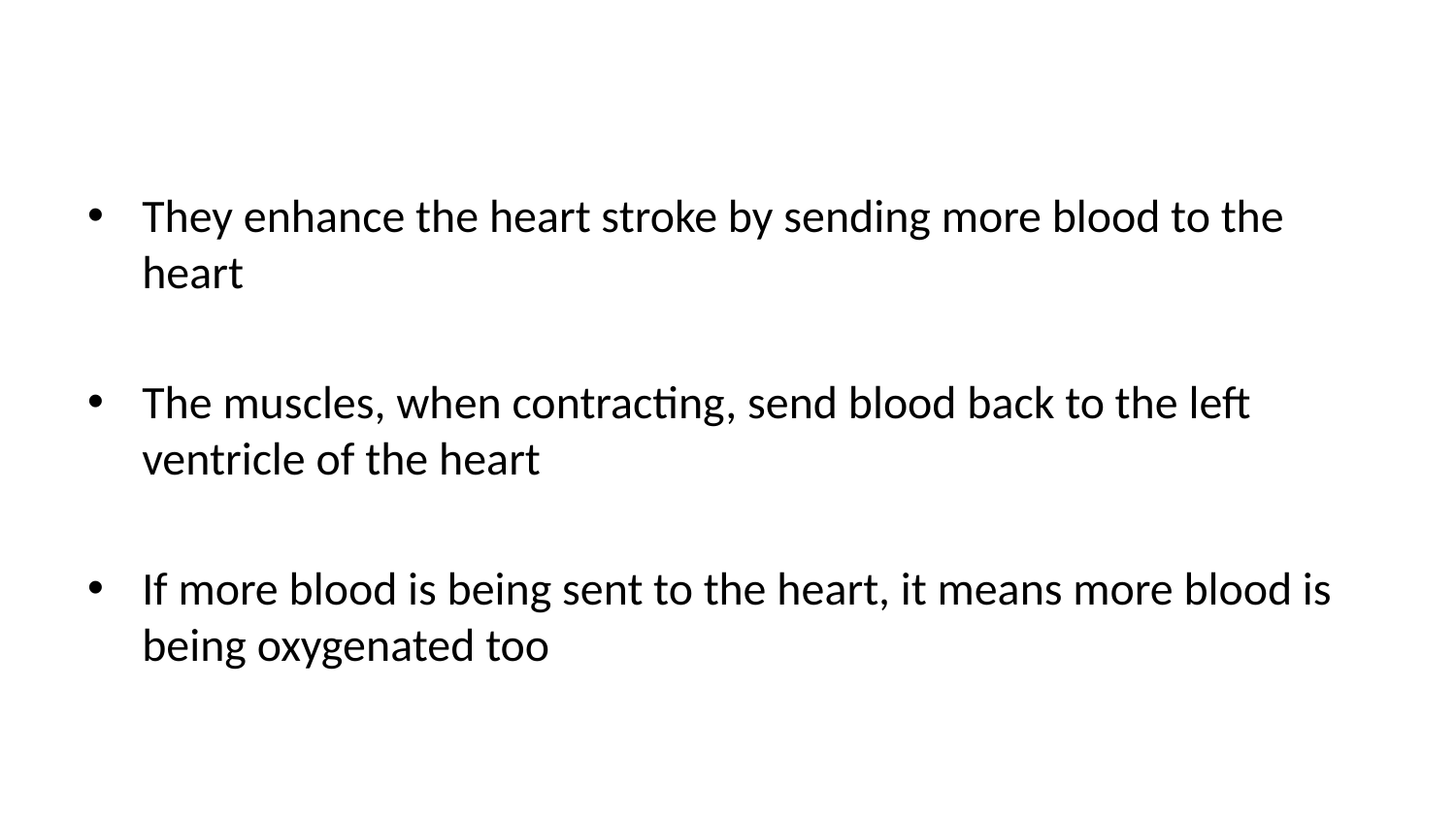

They enhance the heart stroke by sending more blood to the heart

The muscles, when contracting, send blood back to the left ventricle of the heart

If more blood is being sent to the heart, it means more blood is being oxygenated too